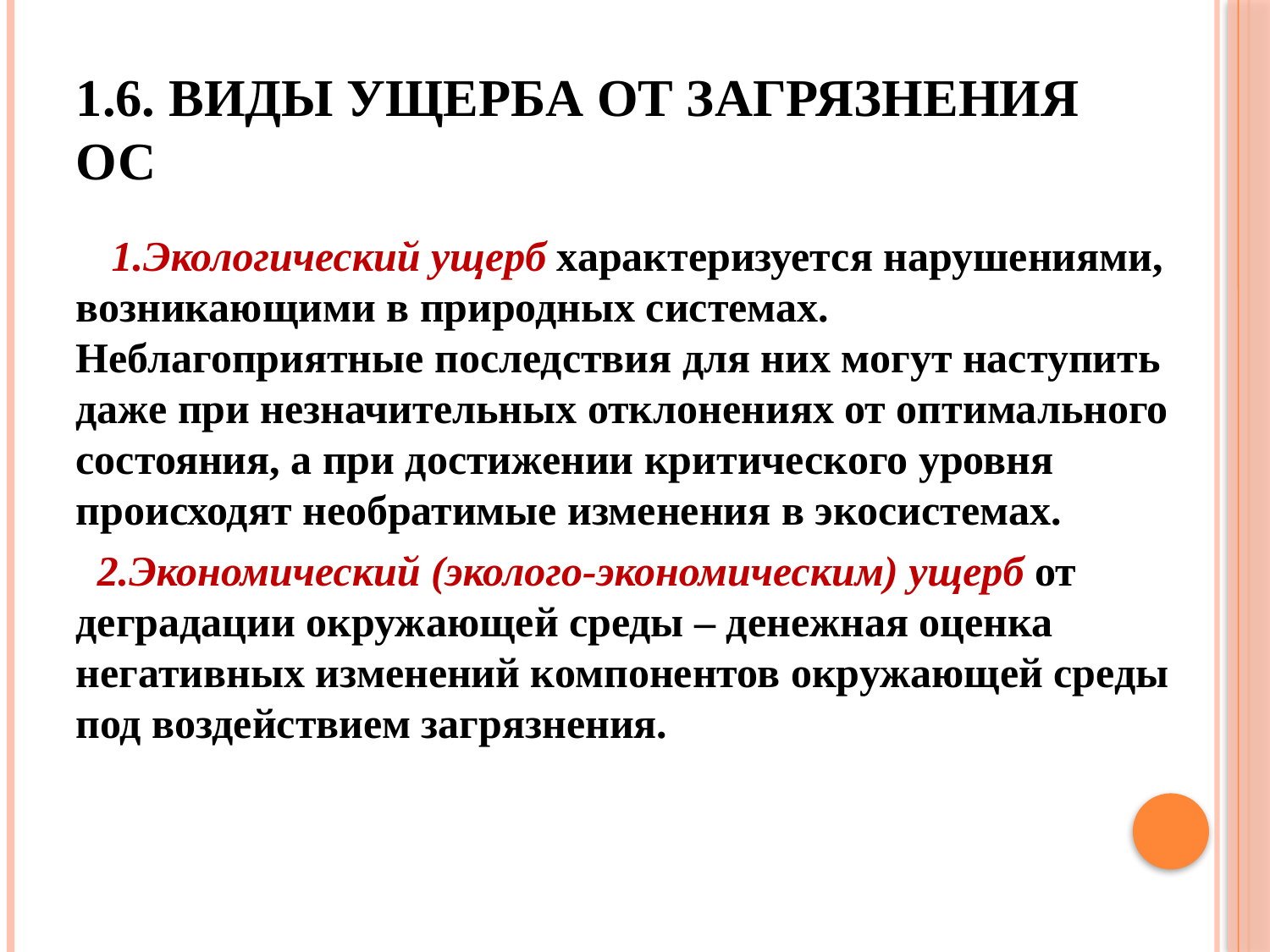

# 1.6. Виды ущерба от загрязнения ОС
   1.Экологический ущерб характеризуется нарушениями, возникающими в природных системах. Неблагоприятные последствия для них могут наступить даже при незначительных отклонениях от оптимального состояния, а при достижении критического уровня происходят необратимые изменения в экосистемах.
  2.Экономический (эколого-экономическим) ущерб от деградации окружающей среды – денежная оценка негативных изменений компонентов окружающей среды под воздействием загрязнения.